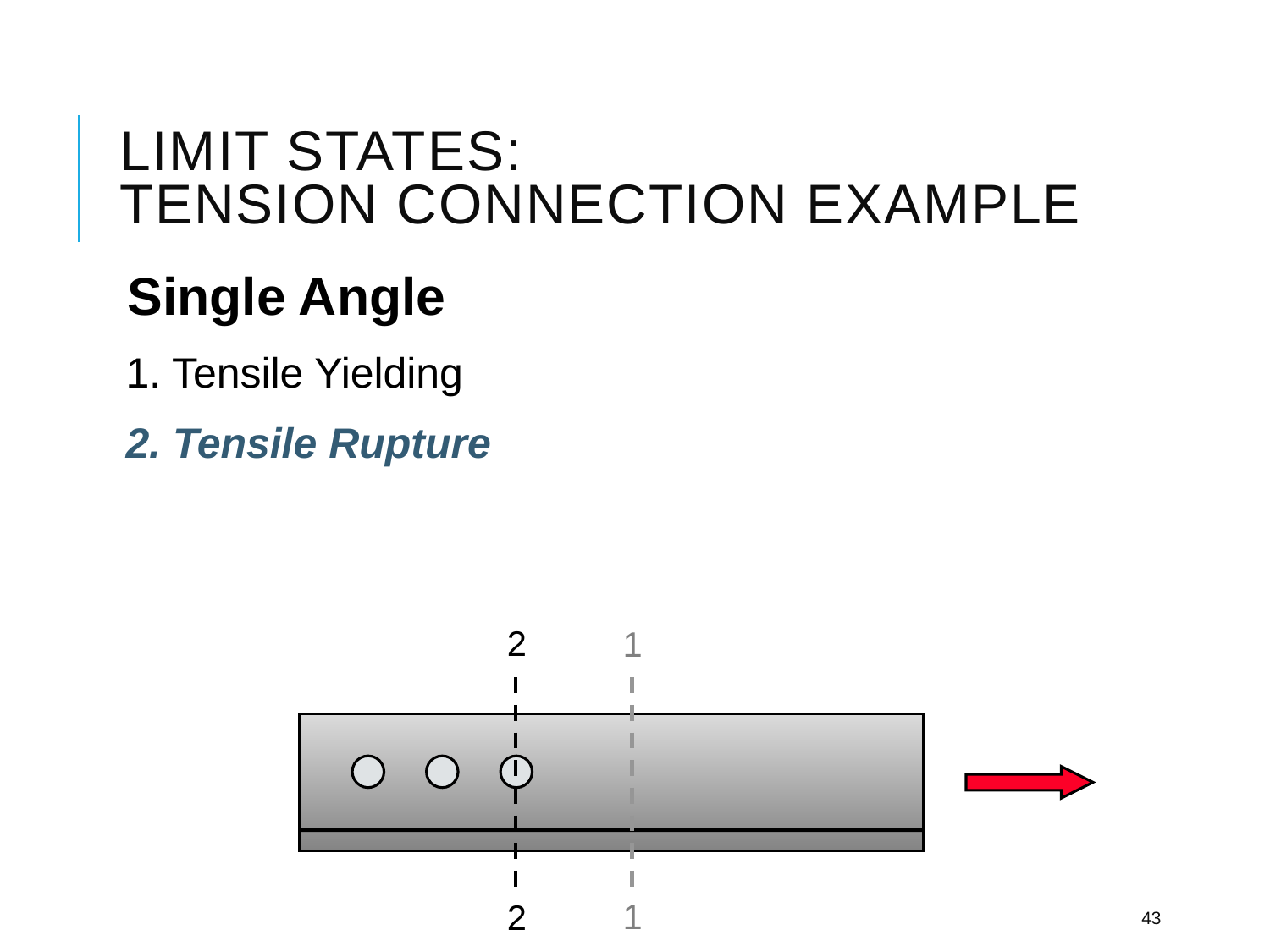

# Limit states: Tension connection example
Single Angle
1. Tensile Yielding
2. Tensile Rupture
2
1

1
2
43